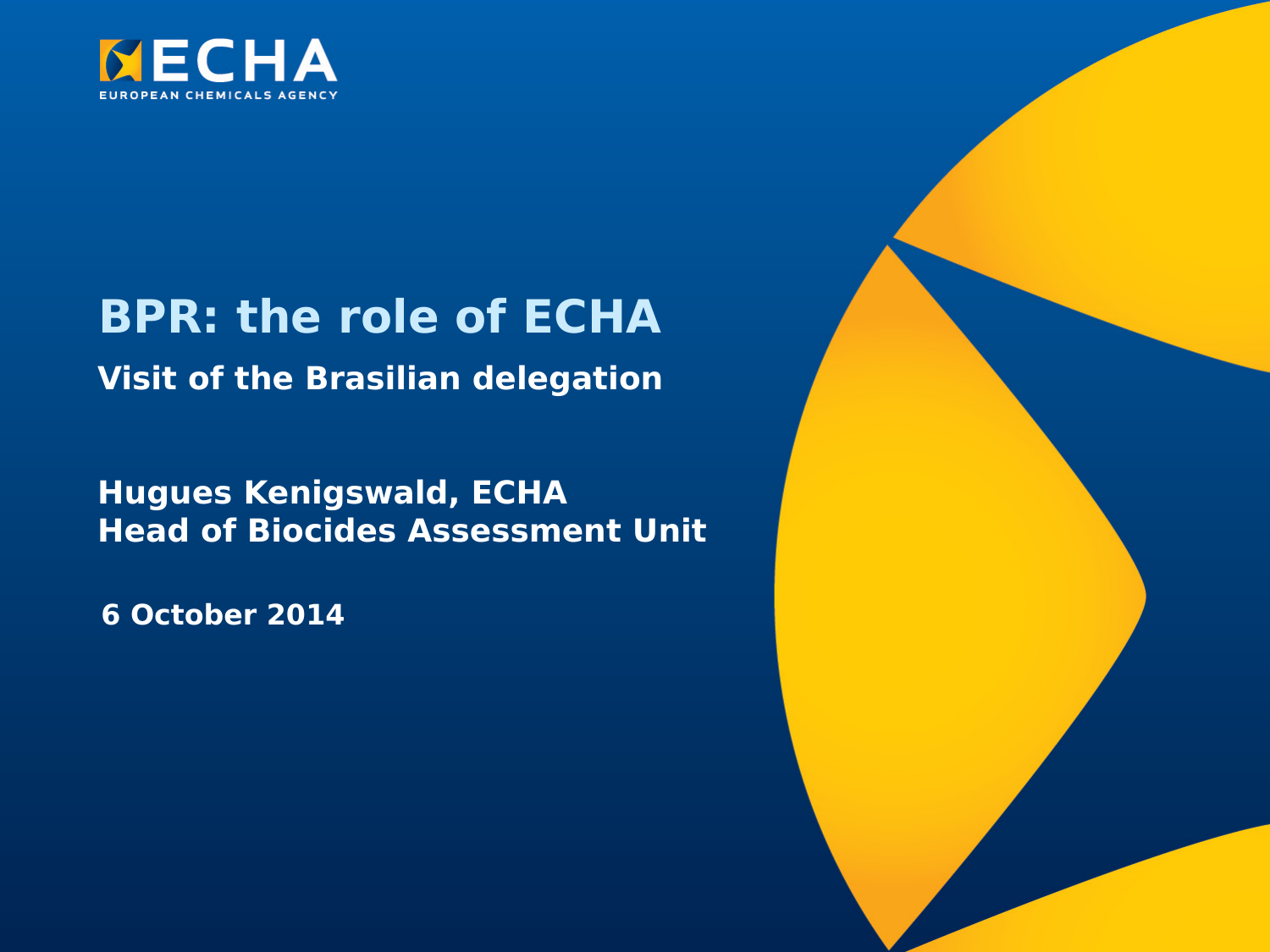

# BPR: the role of ECHA
Visit of the Brasilian delegation

Hugues Kenigswald, ECHA
Head of Biocides Assessment Unit

6 October 2014